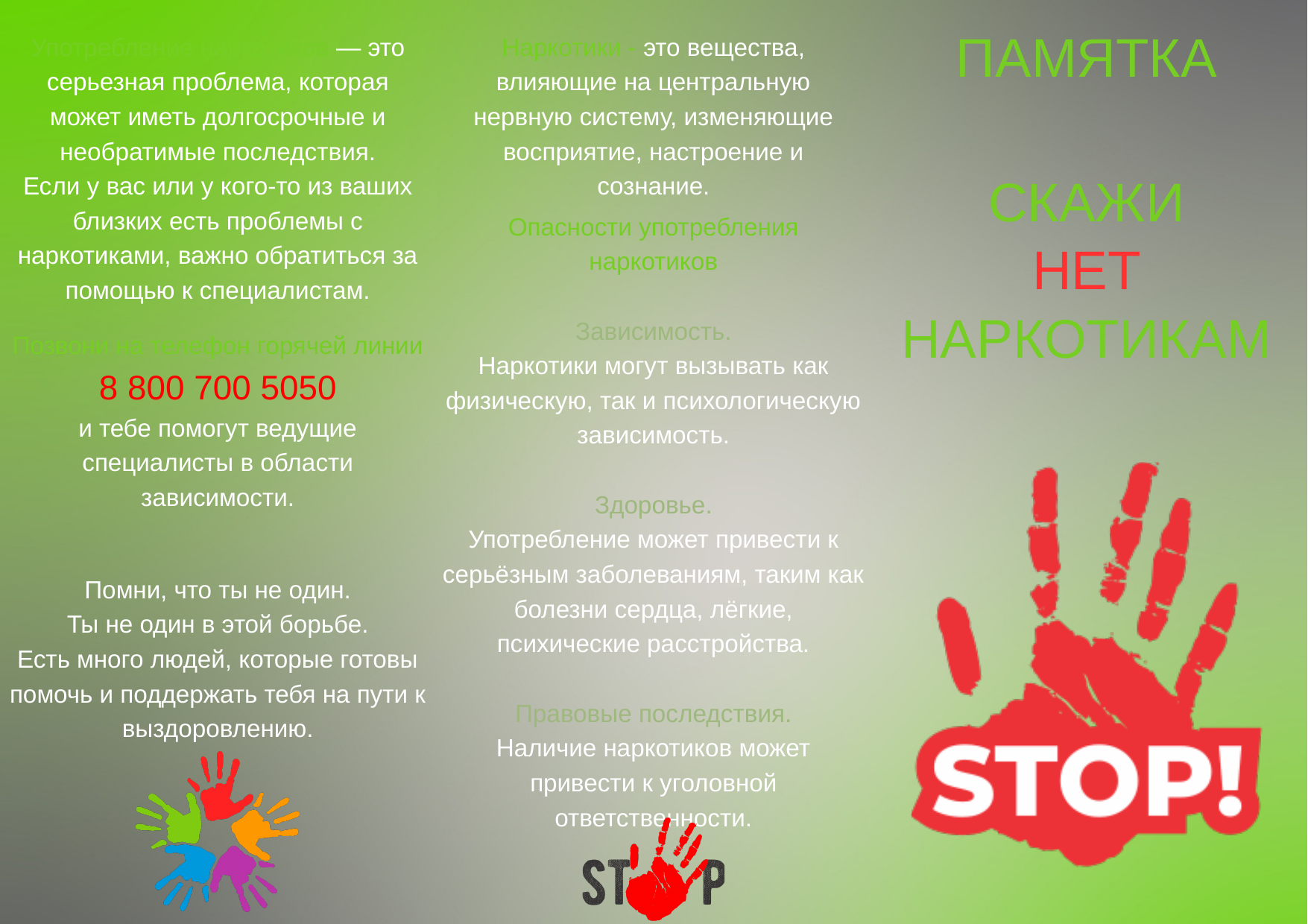

ПАМЯТКА
Употребление наркотиков — это серьезная проблема, которая может иметь долгосрочные и необратимые последствия.
Если у вас или у кого-то из ваших близких есть проблемы с наркотиками, важно обратиться за помощью к специалистам.
Наркотики - это вещества, влияющие на центральную нервную систему, изменяющие восприятие, настроение и сознание.
СКАЖИ
НЕТ
НАРКОТИКАМ
Опасности употребления наркотиков

Зависимость.
Наркотики могут вызывать как физическую, так и психологическую зависимость.

Здоровье.
Употребление может привести к серьёзным заболеваниям, таким как болезни сердца, лёгкие, психические расстройства.

Правовые последствия.
Наличие наркотиков может привести к уголовной ответственности.
Позвони на телефон горячей линии
8 800 700 5050
и тебе помогут ведущие специалисты в области зависимости.

Помни, что ты не один.
Ты не один в этой борьбе.
Есть много людей, которые готовы помочь и поддержать тебя на пути к выздоровлению.